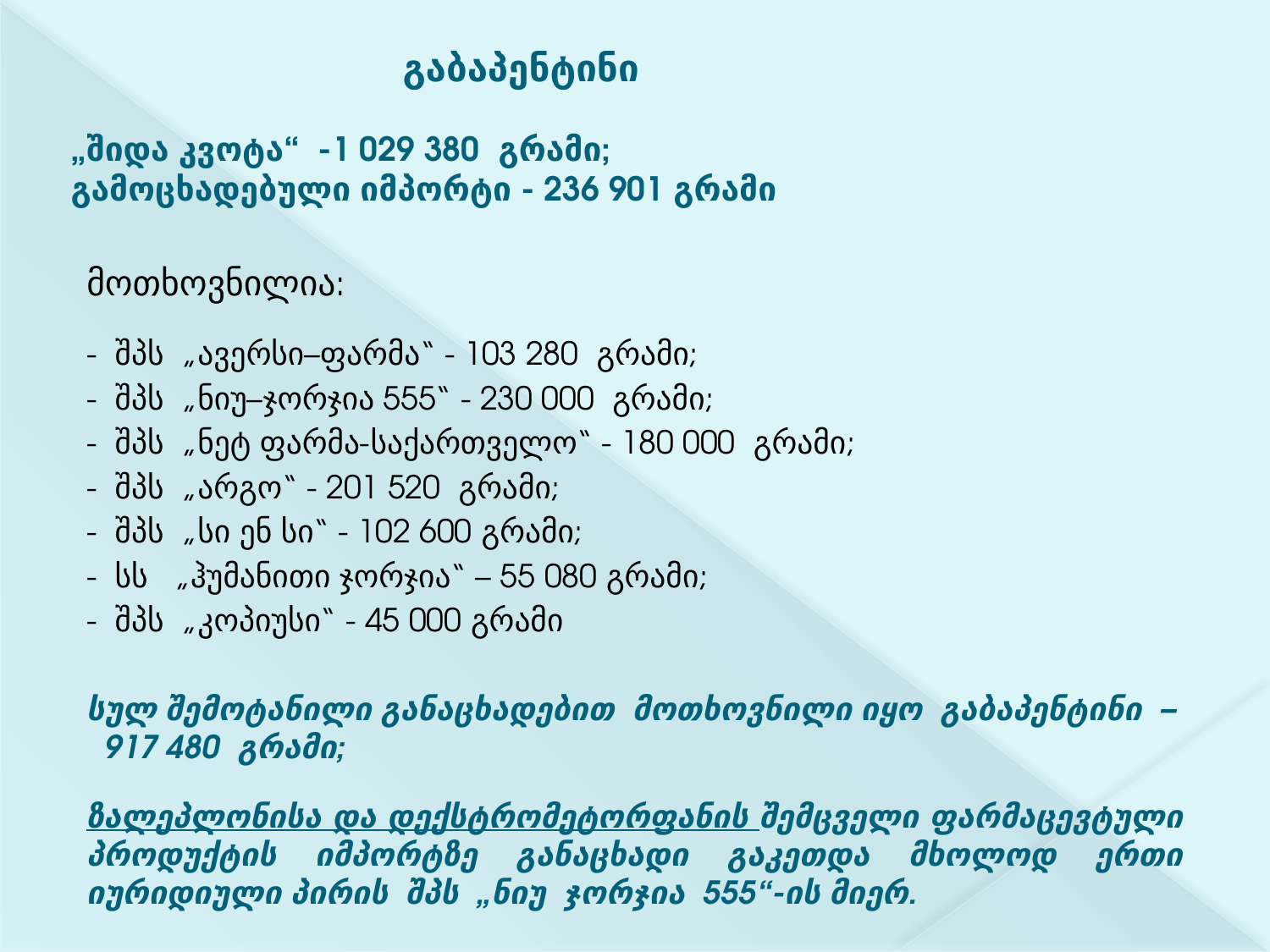

# გაბაპენტინი „შიდა კვოტა“  -1 029 380  გრამი; გამოცხადებული იმპორტი - 236 901 გრამი
მოთხოვნილია:

-  შპს  „ავერსი–ფარმა“ - 103 280  გრამი;
-  შპს  „ნიუ–ჯორჯია 555“ - 230 000  გრამი;
-  შპს  „ნეტ ფარმა-საქართველო“ - 180 000  გრამი;
-  შპს  „არგო“ - 201 520  გრამი;
-  შპს  „სი ენ სი“ - 102 600 გრამი;
-  სს   „ჰუმანითი ჯორჯია“ – 55 080 გრამი;
-  შპს  „კოპიუსი“ - 45 000 გრამი

სულ შემოტანილი განაცხადებით  მოთხოვნილი იყო  გაბაპენტინი  –   917 480  გრამი;

ზალეპლონისა და დექსტრომეტორფანის შემცველი ფარმაცევტული პროდუქტის იმპორტზე განაცხადი გაკეთდა მხოლოდ ერთი იურიდიული პირის  შპს  „ნიუ  ჯორჯია  555“-ის მიერ.